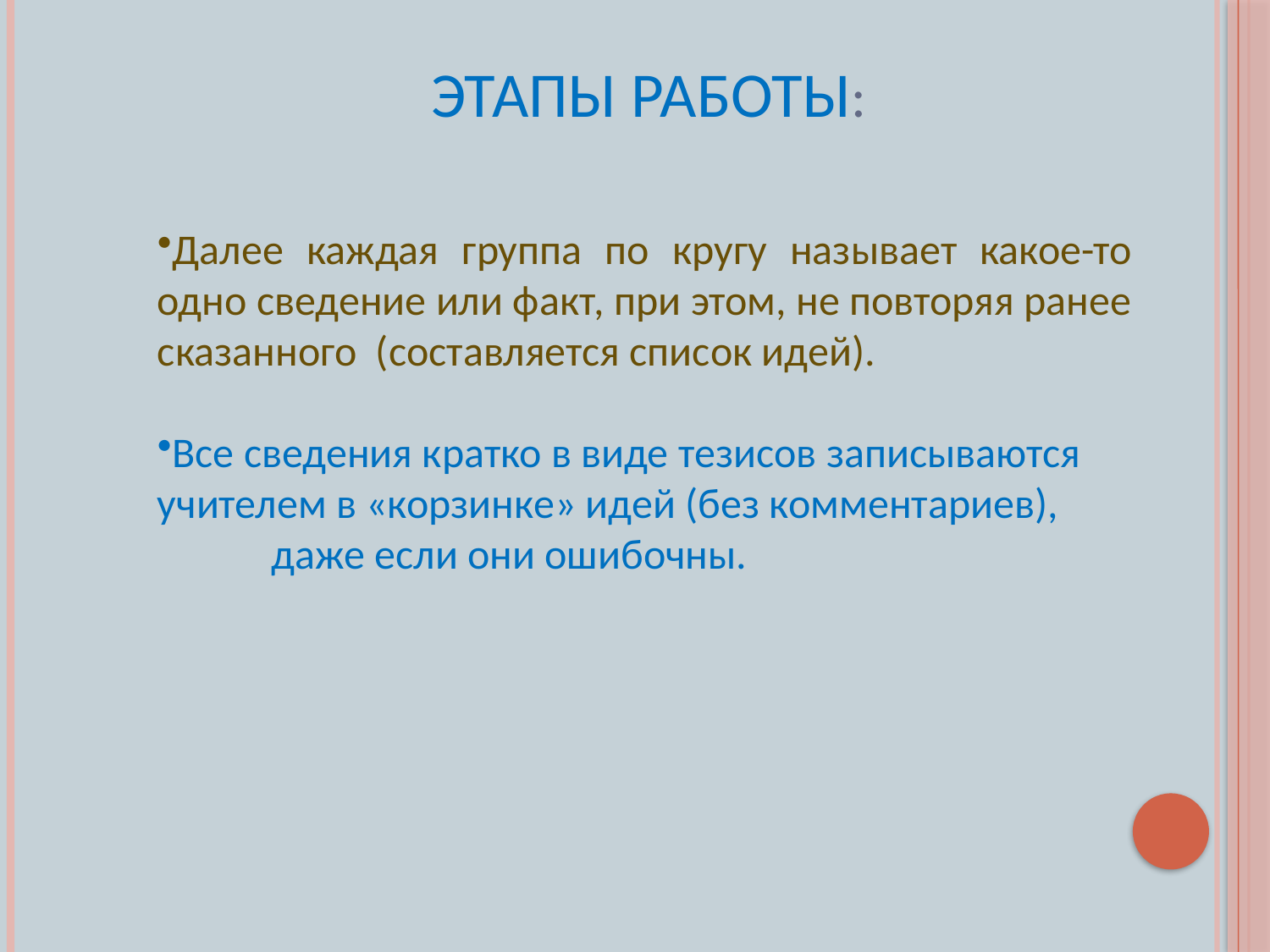

# Этапы работы:
Далее каждая группа по кругу называет какое-то одно сведение или факт, при этом, не повторяя ранее сказанного  (составляется список идей).

Все сведения кратко в виде тезисов записываются учителем в «корзинке» идей (без комментариев),                    даже если они ошибочны.